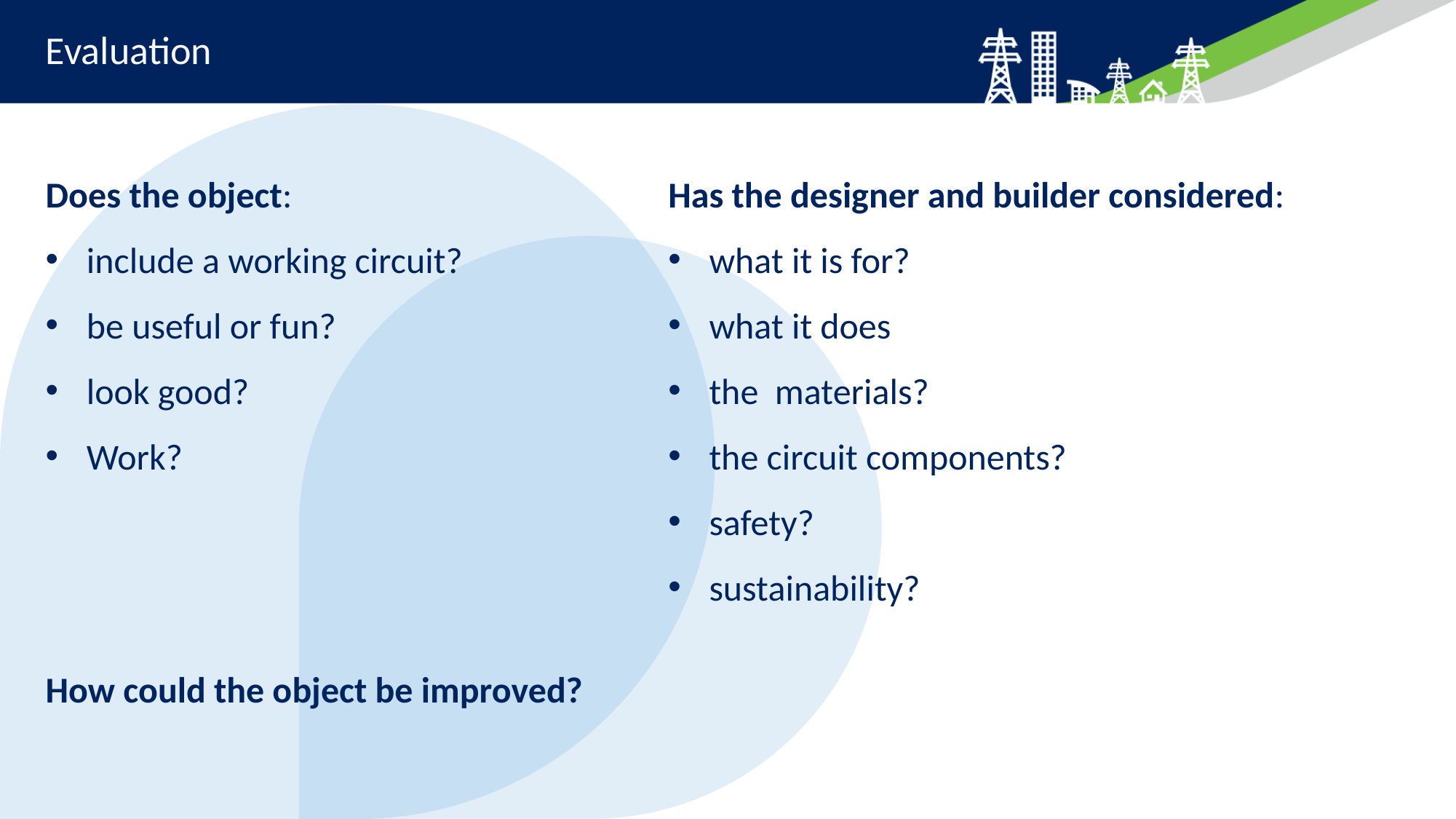

# Evaluation

Does the object:
include a working circuit?
be useful or fun?
look good?
Work?

Has the designer and builder considered:
what it is for?
what it does
the  materials?
the circuit components?
safety?
sustainability?

How could the object be improved?